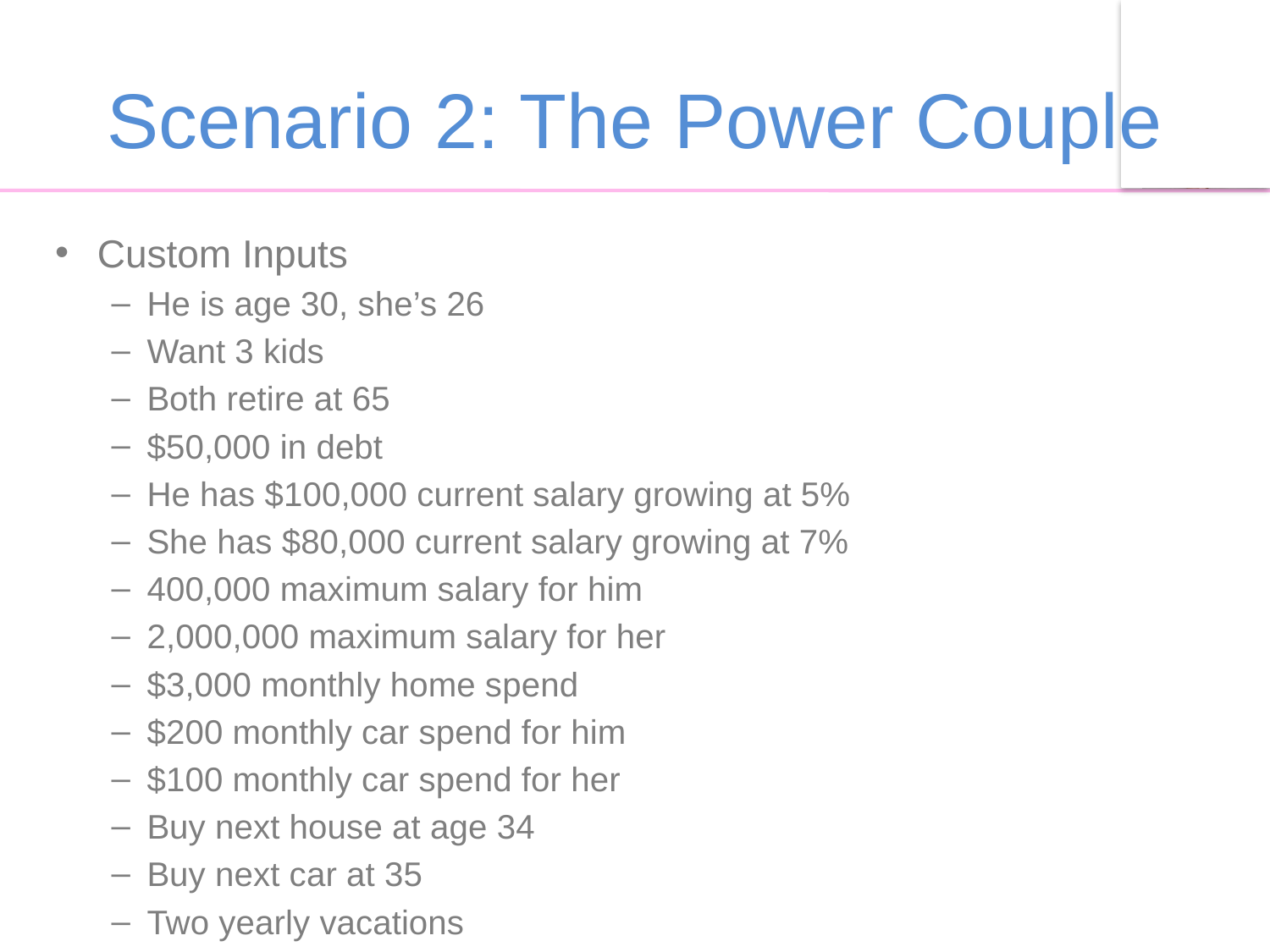

# Scenario 2: The Power Couple
Custom Inputs
He is age 30, she’s 26
Want 3 kids
Both retire at 65
$50,000 in debt
He has $100,000 current salary growing at 5%
She has $80,000 current salary growing at 7%
400,000 maximum salary for him
2,000,000 maximum salary for her
$3,000 monthly home spend
$200 monthly car spend for him
$100 monthly car spend for her
Buy next house at age 34
Buy next car at 35
Two yearly vacations